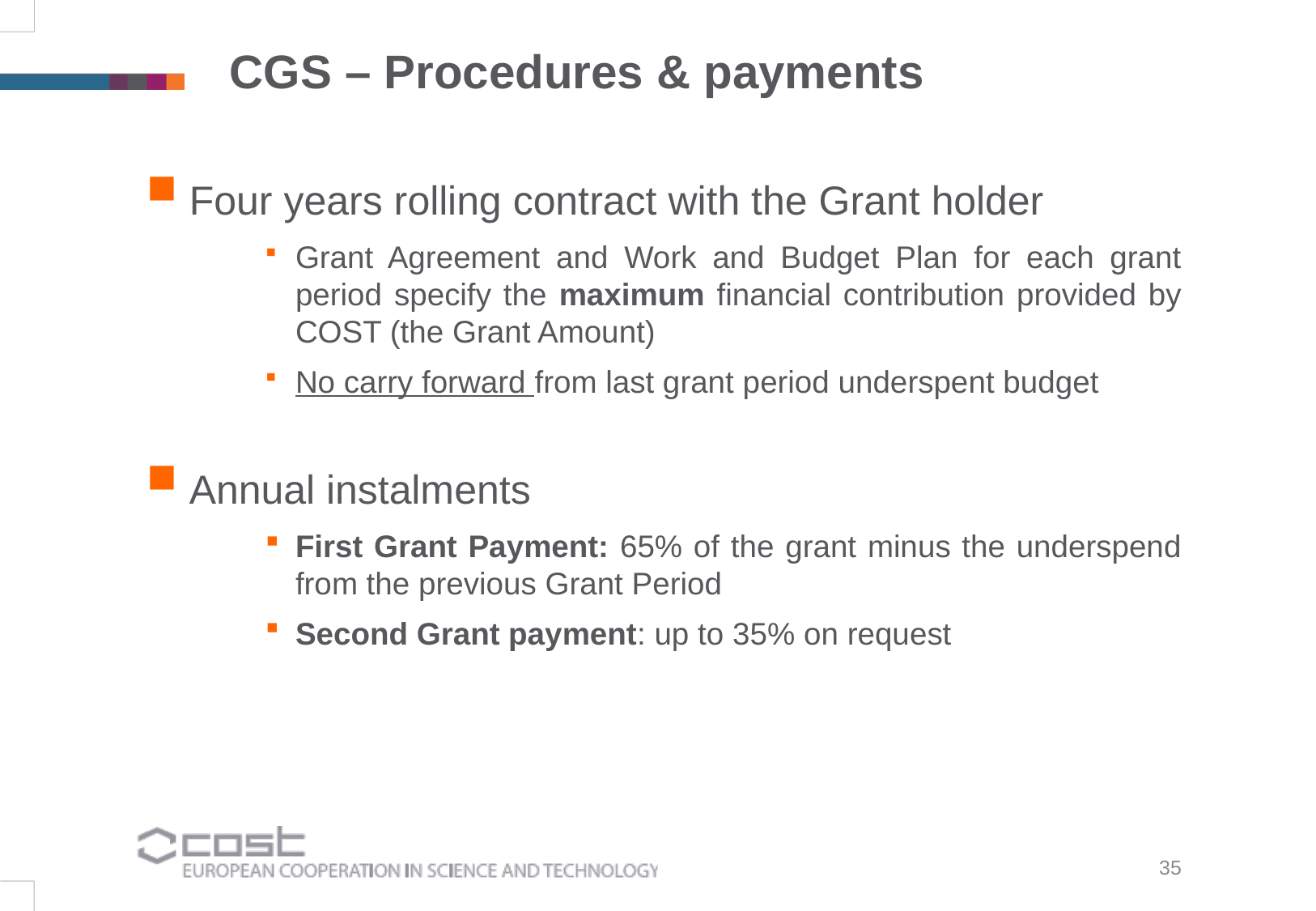

CGS – Procedures & payments

Four years rolling contract with the Grant holder
Grant Agreement and Work and Budget Plan for each grant period specify the maximum financial contribution provided by COST (the Grant Amount)
No carry forward from last grant period underspent budget

Annual instalments
First Grant Payment: 65% of the grant minus the underspend from the previous Grant Period
Second Grant payment: up to 35% on request

35